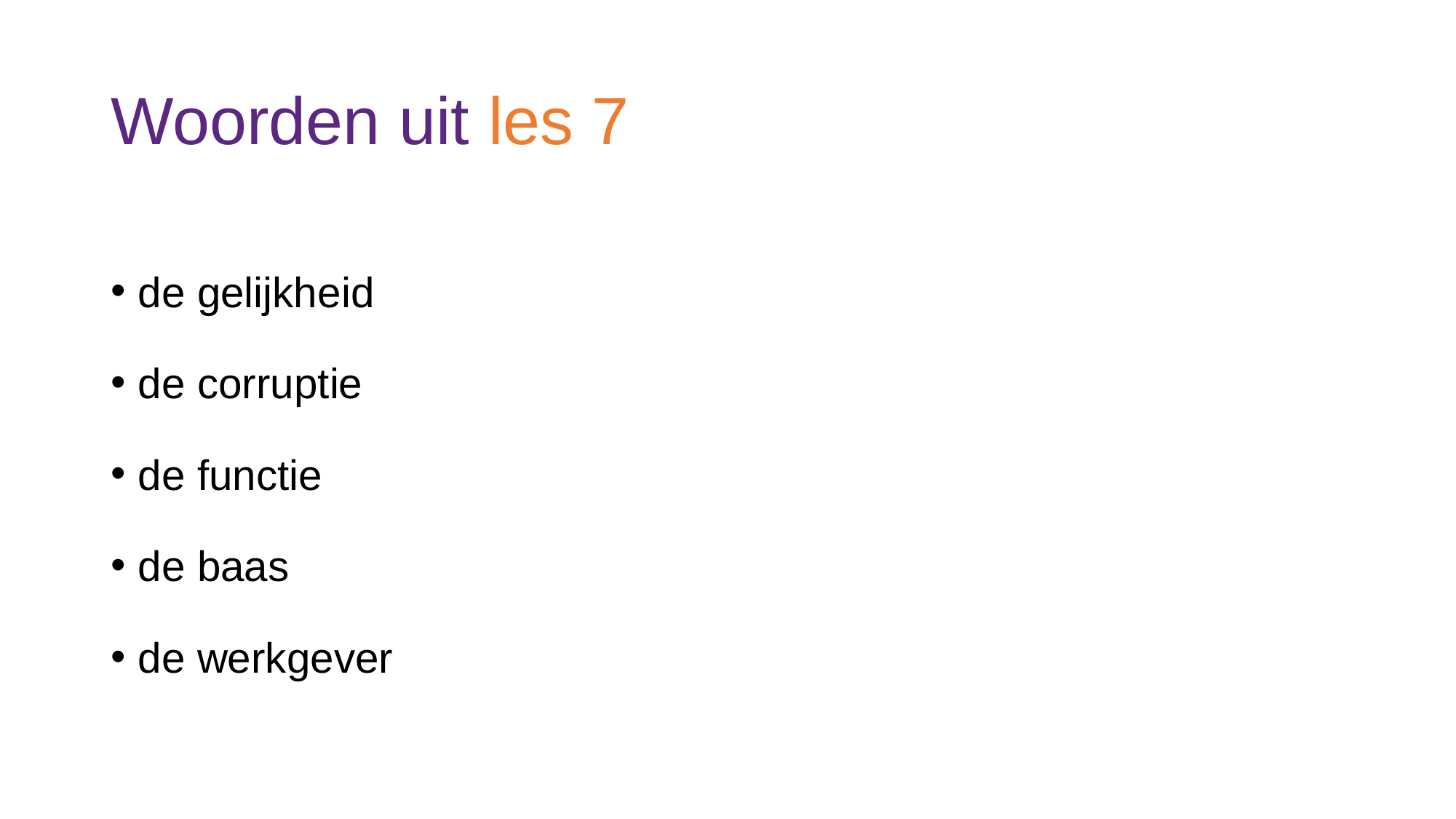

# Woorden uit les 7
de gelijkheid
de corruptie
de functie
de baas
de werkgever